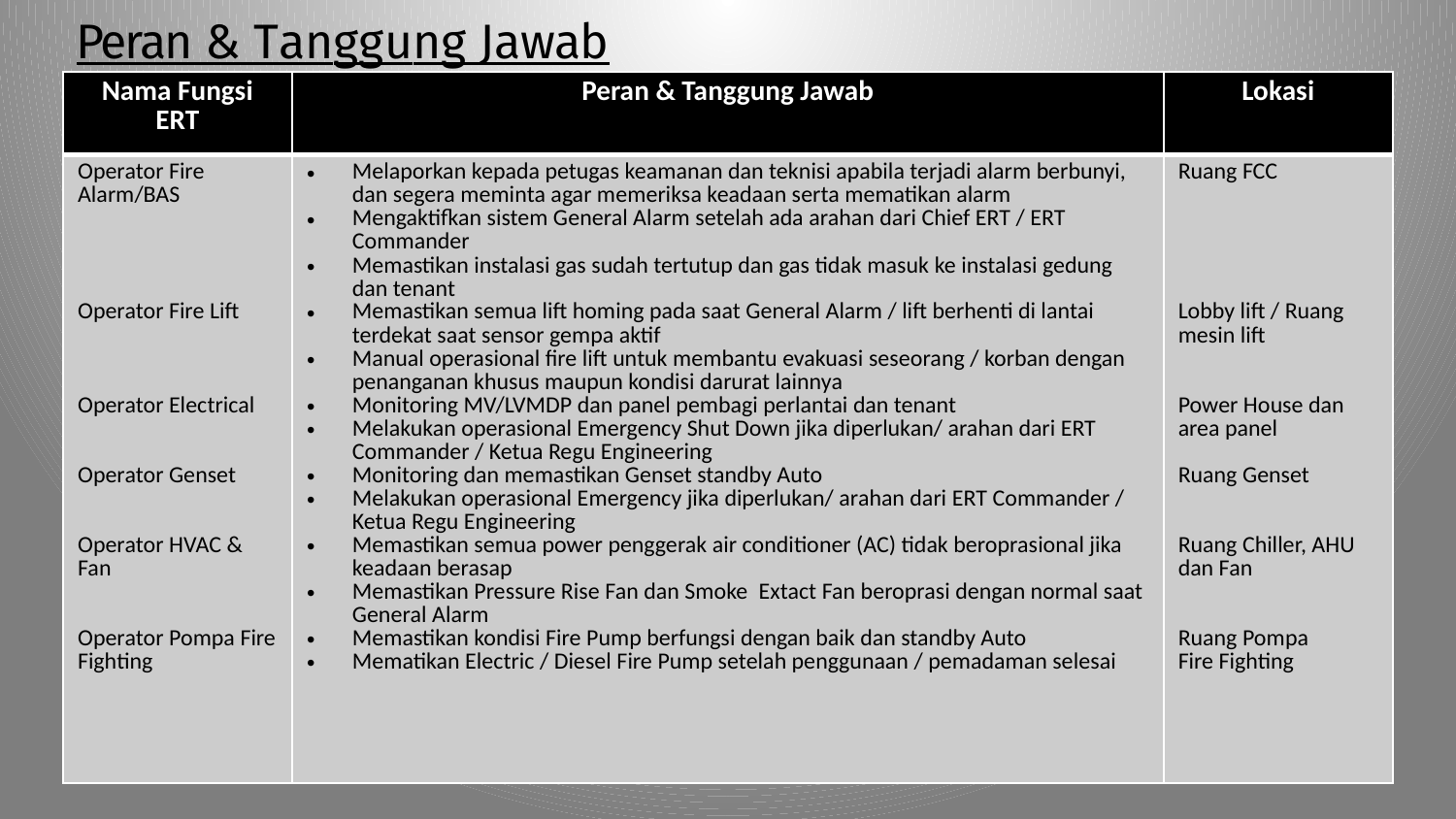

Peran & Tanggung Jawab
| Nama Fungsi ERT | Peran & Tanggung Jawab | Lokasi |
| --- | --- | --- |
| Operator Fire Alarm/BAS Operator Fire Lift Operator Electrical Operator Genset Operator HVAC & Fan Operator Pompa Fire Fighting | Melaporkan kepada petugas keamanan dan teknisi apabila terjadi alarm berbunyi, dan segera meminta agar memeriksa keadaan serta mematikan alarm Mengaktifkan sistem General Alarm setelah ada arahan dari Chief ERT / ERT Commander Memastikan instalasi gas sudah tertutup dan gas tidak masuk ke instalasi gedung dan tenant Memastikan semua lift homing pada saat General Alarm / lift berhenti di lantai terdekat saat sensor gempa aktif Manual operasional fire lift untuk membantu evakuasi seseorang / korban dengan penanganan khusus maupun kondisi darurat lainnya Monitoring MV/LVMDP dan panel pembagi perlantai dan tenant Melakukan operasional Emergency Shut Down jika diperlukan/ arahan dari ERT Commander / Ketua Regu Engineering Monitoring dan memastikan Genset standby Auto Melakukan operasional Emergency jika diperlukan/ arahan dari ERT Commander / Ketua Regu Engineering Memastikan semua power penggerak air conditioner (AC) tidak beroprasional jika keadaan berasap Memastikan Pressure Rise Fan dan Smoke Extact Fan beroprasi dengan normal saat General Alarm Memastikan kondisi Fire Pump berfungsi dengan baik dan standby Auto Mematikan Electric / Diesel Fire Pump setelah penggunaan / pemadaman selesai | Ruang FCC Lobby lift / Ruang mesin lift Power House dan area panel Ruang Genset Ruang Chiller, AHU dan Fan Ruang Pompa Fire Fighting |